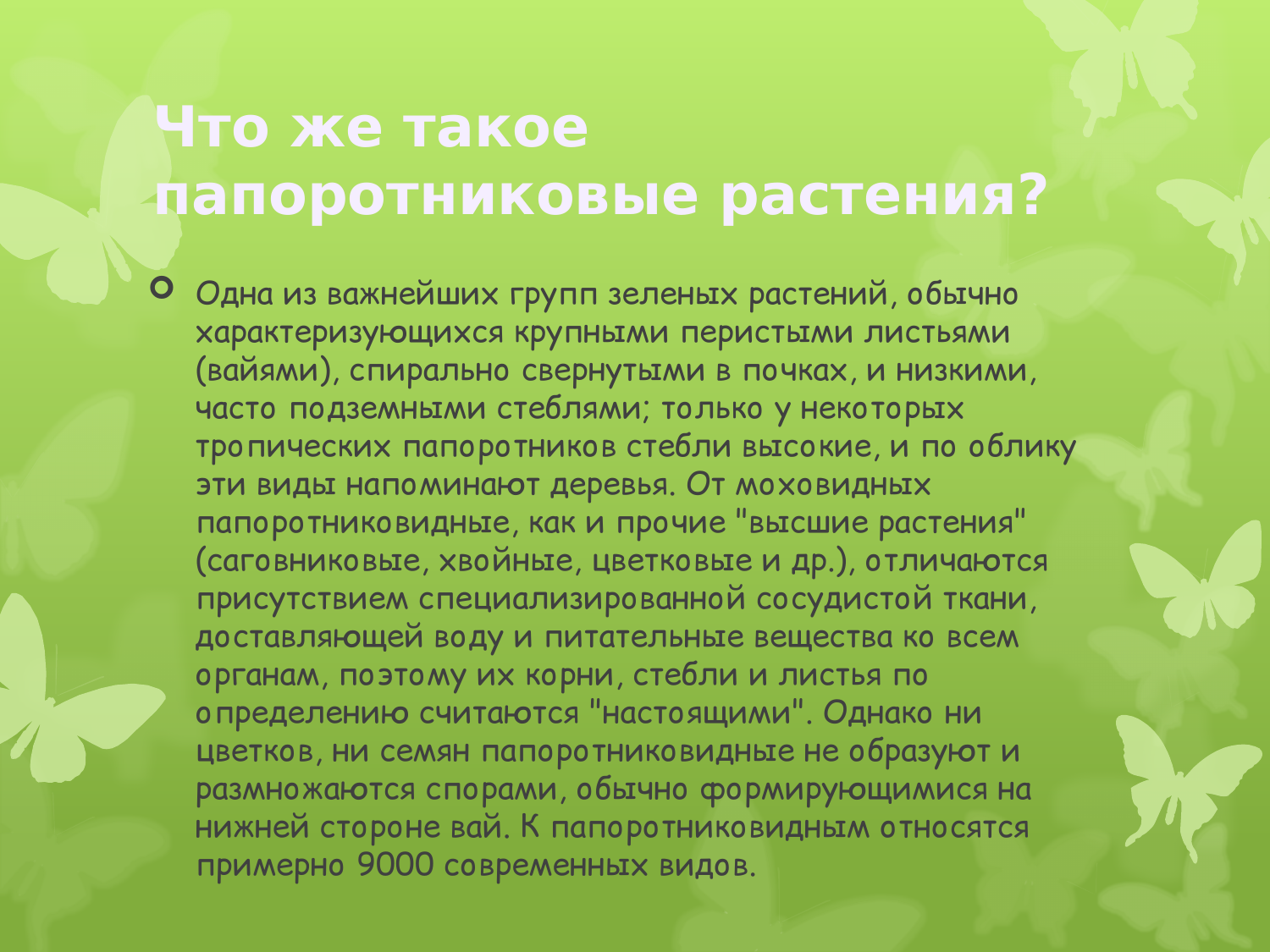

# Что же такое папоротниковые растения?
Одна из важнейших групп зеленых растений, обычно характеризующихся крупными перистыми листьями (вайями), спирально свернутыми в почках, и низкими, часто подземными стеблями; только у некоторых тропических папоротников стебли высокие, и по облику эти виды напоминают деревья. От моховидных папоротниковидные, как и прочие "высшие растения" (саговниковые, хвойные, цветковые и др.), отличаются присутствием специализированной сосудистой ткани, доставляющей воду и питательные вещества ко всем органам, поэтому их корни, стебли и листья по определению считаются "настоящими". Однако ни цветков, ни семян папоротниковидные не образуют и размножаются спорами, обычно формирующимися на нижней стороне вай. К папоротниковидным относятся примерно 9000 современных видов.